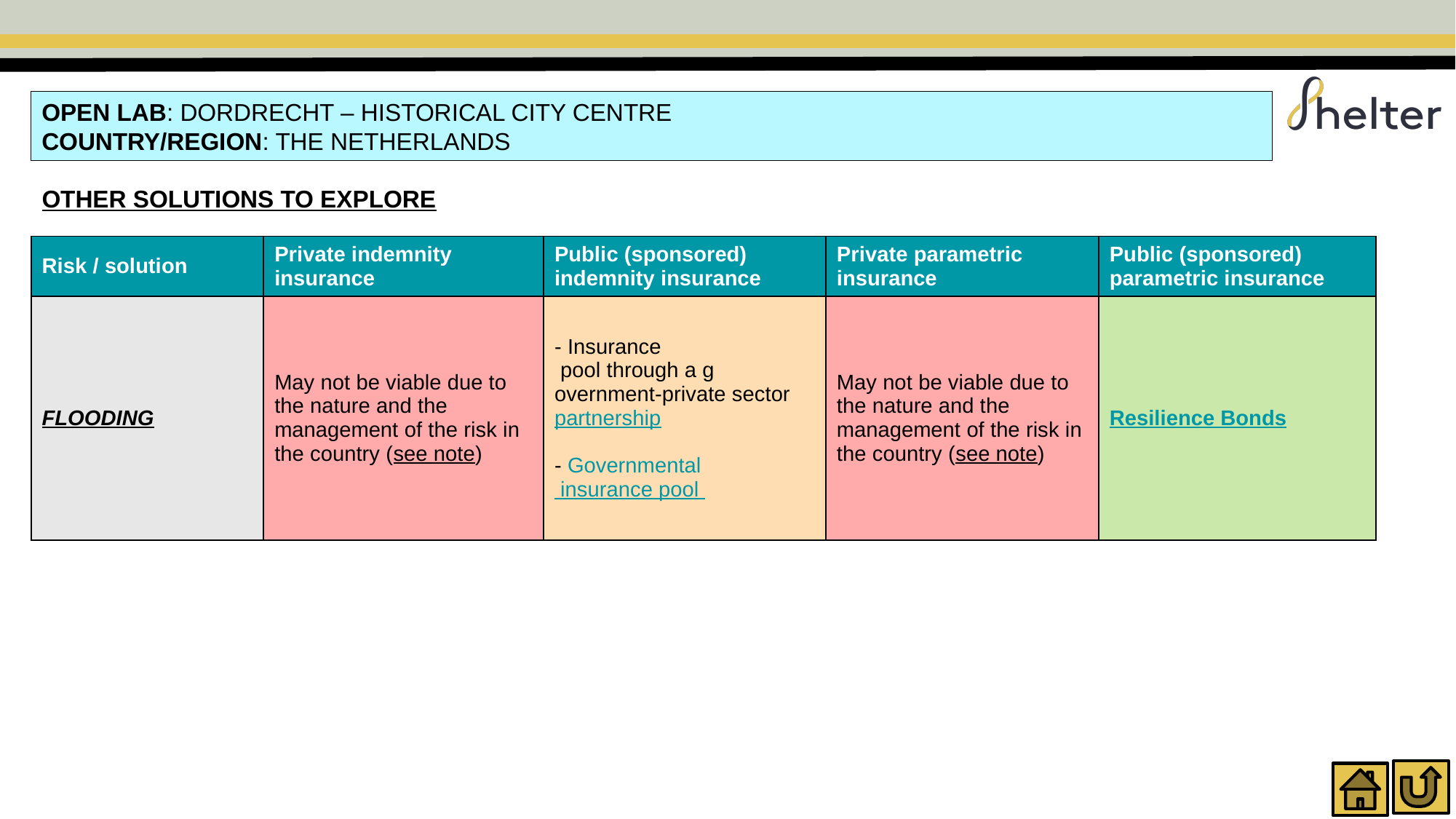

OPEN LAB: DORDRECHT – HISTORICAL CITY CENTRE
COUNTRY/REGION: THE NETHERLANDS
OTHER SOLUTIONS TO EXPLORE
| Risk / solution | Private indemnity insurance | Public (sponsored) indemnity insurance | Private parametric insurance | Public (sponsored) parametric insurance |
| --- | --- | --- | --- | --- |
| FLOODING | May not be viable due to the nature and the management of the risk in the country (see note) | - Insurance pool through a government-private sector partnership - Governmental insurance pool | May not be viable due to the nature and the management of the risk in the country (see note) | Resilience Bonds |